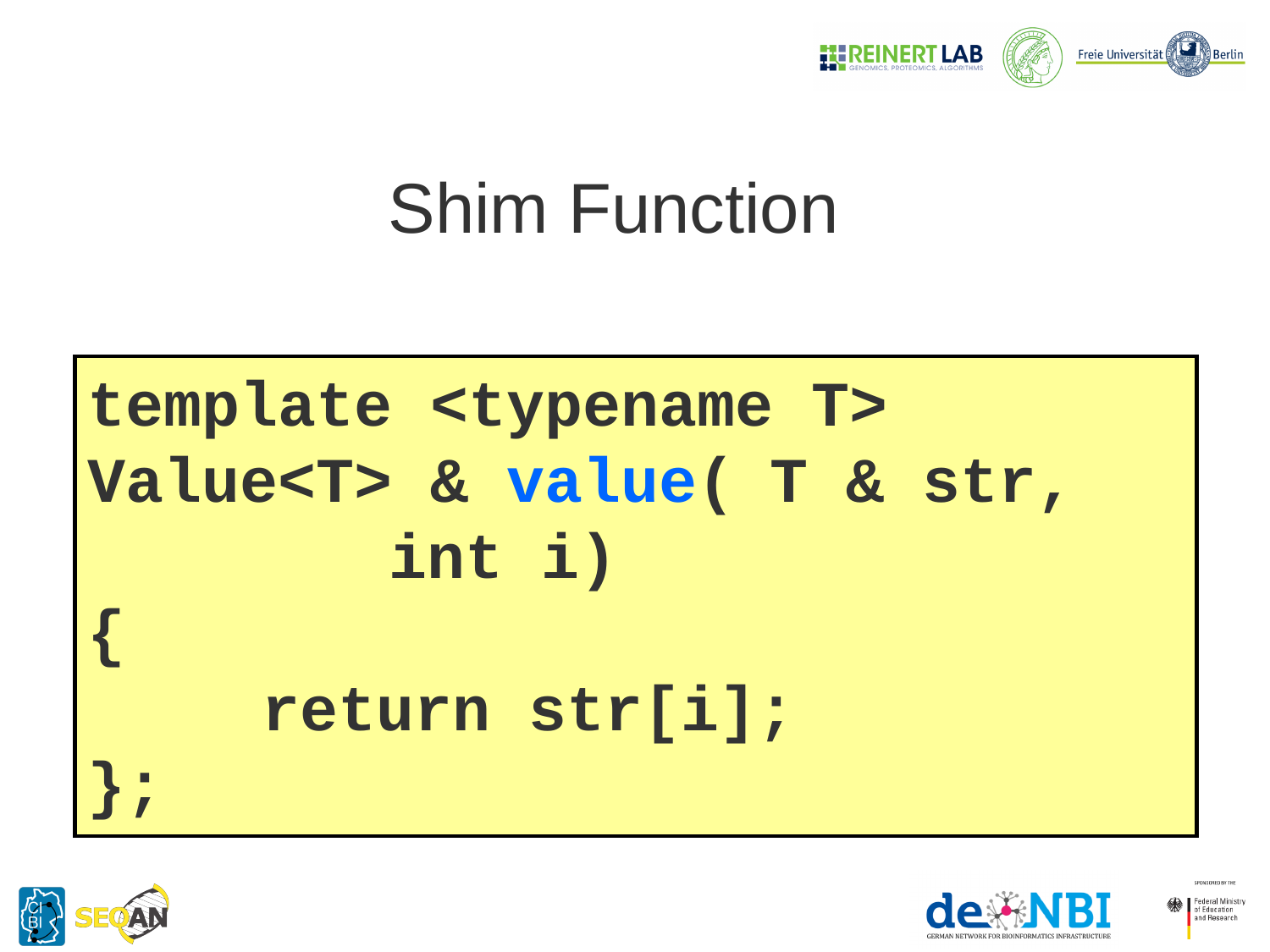

Shim Function

template <typename T>
Value<T> & value(	T & str,
			int i)
{
		return str[i];
};